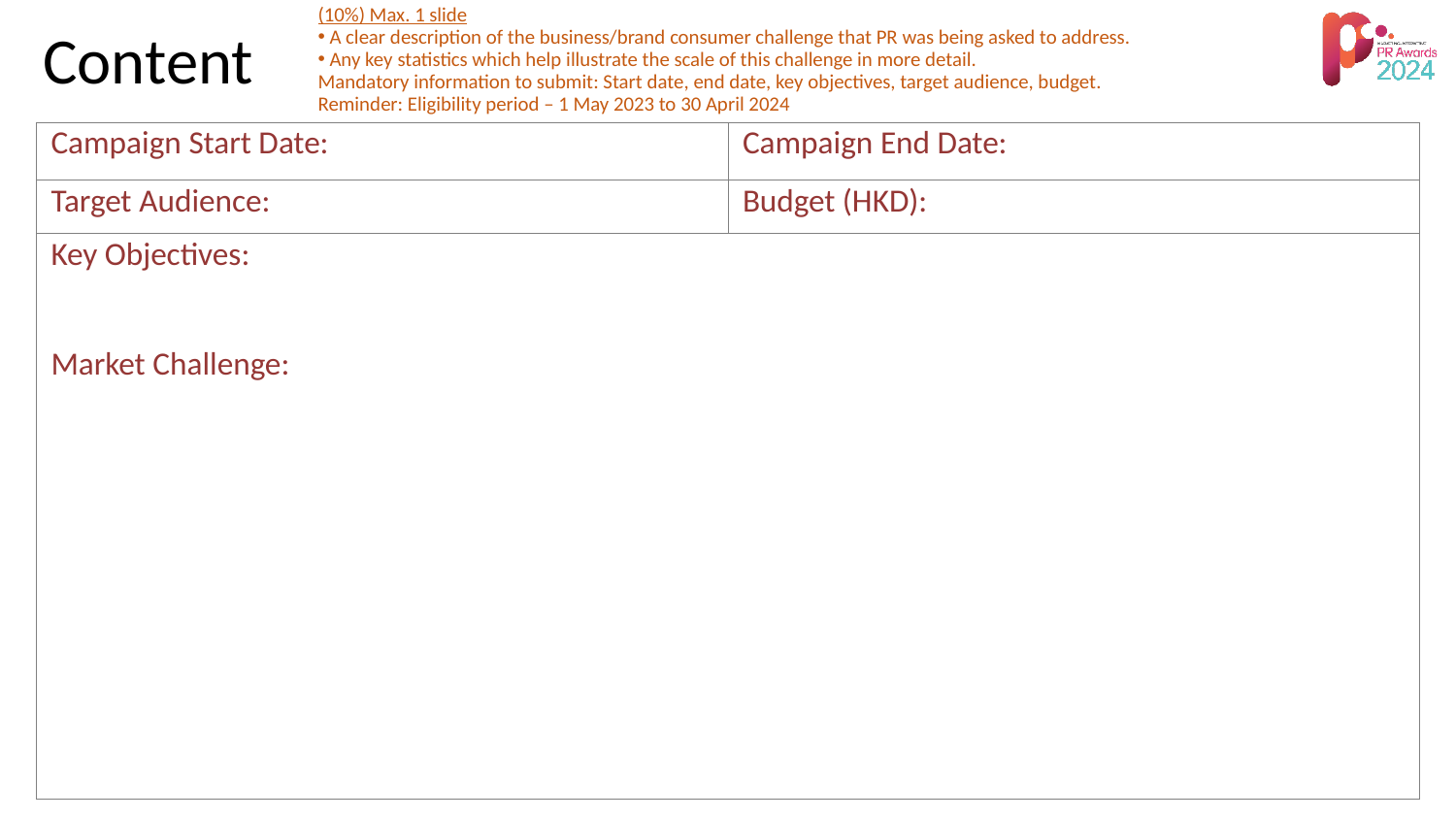

(10%) Max. 1 slide
 A clear description of the business/brand consumer challenge that PR was being asked to address.
 Any key statistics which help illustrate the scale of this challenge in more detail.
Mandatory information to submit: Start date, end date, key objectives, target audience, budget.
Reminder: Eligibility period – 1 May 2023 to 30 April 2024
Content
| Campaign Start Date: | Campaign End Date: |
| --- | --- |
| Target Audience: | Budget (HKD): |
| Key Objectives: Market Challenge: |  |